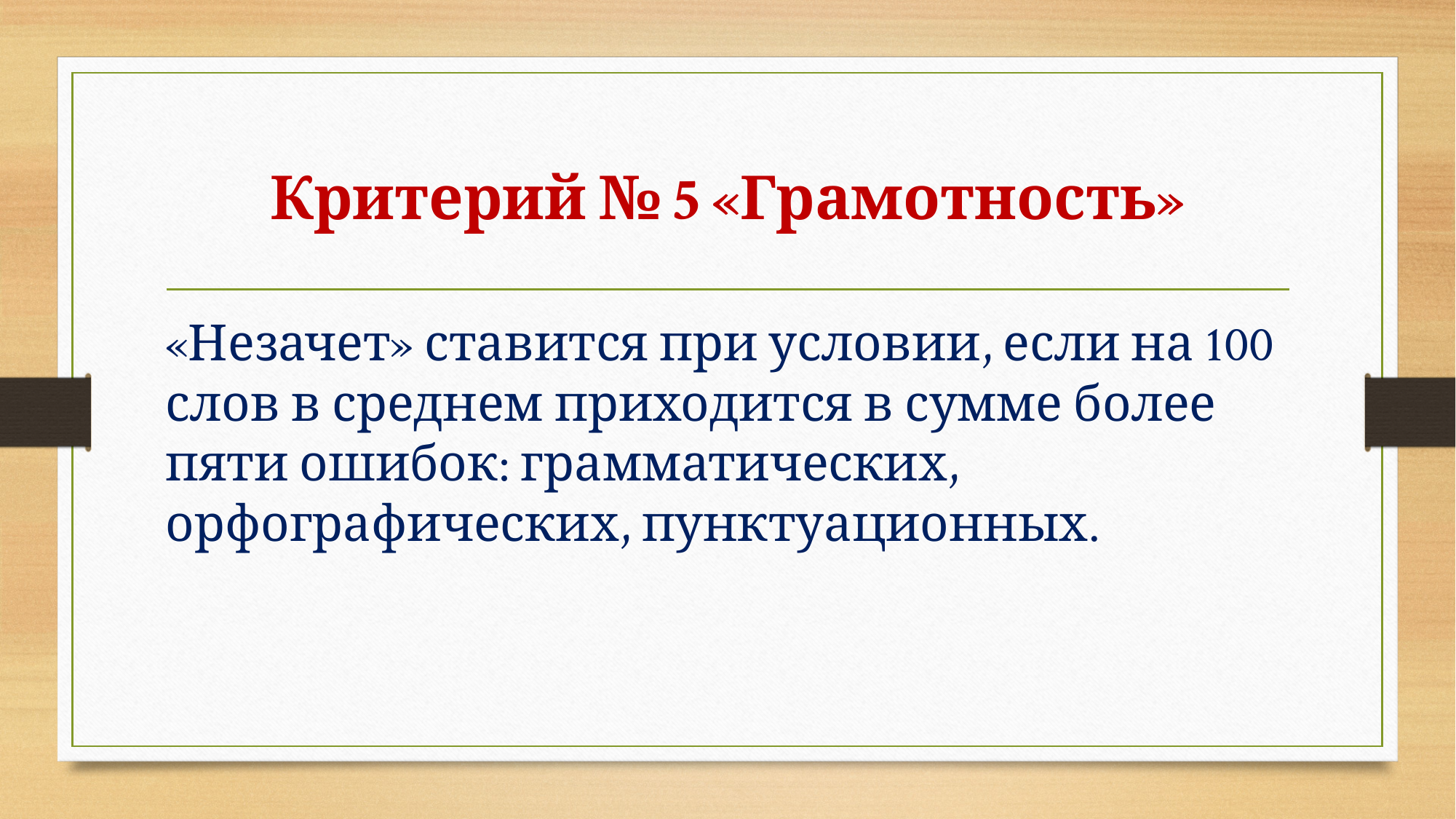

# Критерий № 5 «Грамотность»
«Незачет» ставится при условии, если на 100 слов в среднем приходится в сумме более пяти ошибок: грамматических, орфографических, пунктуационных.